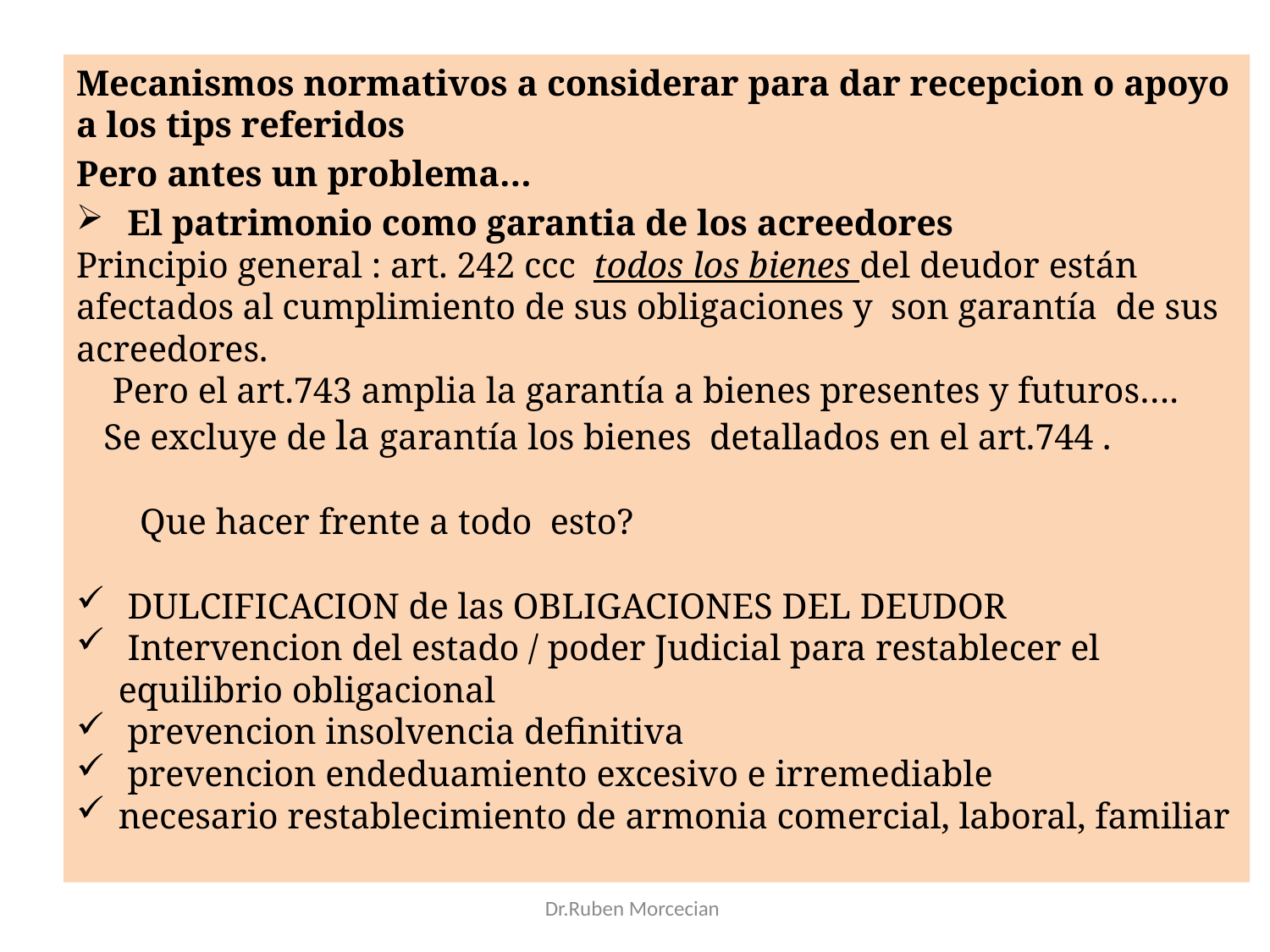

Mecanismos normativos a considerar para dar recepcion o apoyo a los tips referidos
Pero antes un problema…
 El patrimonio como garantia de los acreedores
Principio general : art. 242 ccc  todos los bienes del deudor están afectados al cumplimiento de sus obligaciones y  son garantía  de sus acreedores.
    Pero el art.743 amplia la garantía a bienes presentes y futuros….
   Se excluye de la garantía los bienes  detallados en el art.744 .

       Que hacer frente a todo  esto?

 DULCIFICACION de las OBLIGACIONES DEL DEUDOR
 Intervencion del estado / poder Judicial para restablecer el equilibrio obligacional
 prevencion insolvencia definitiva
 prevencion endeduamiento excesivo e irremediable
necesario restablecimiento de armonia comercial, laboral, familiar
Dr.Ruben Morcecian